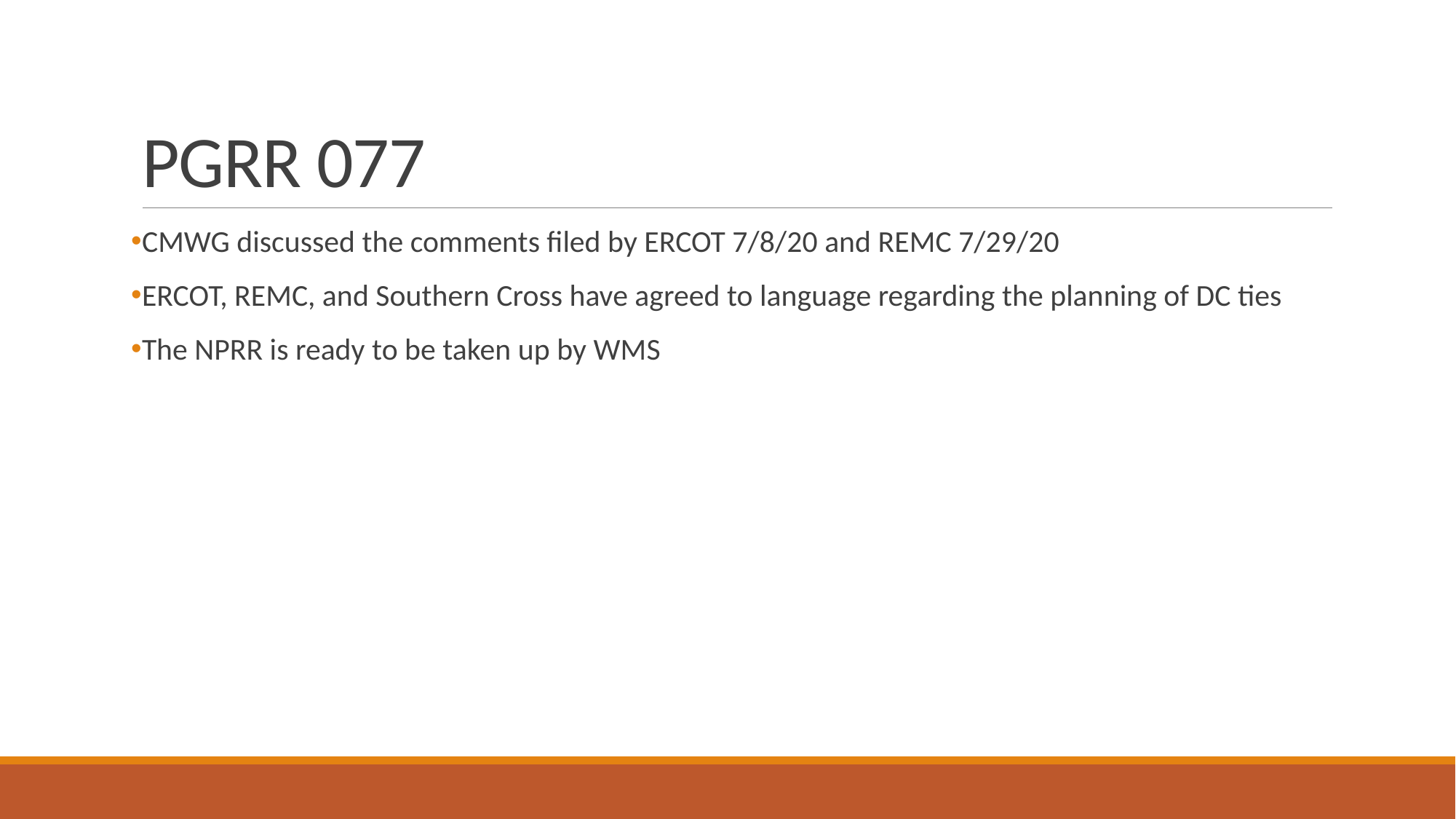

# PGRR 077
CMWG discussed the comments filed by ERCOT 7/8/20 and REMC 7/29/20
ERCOT, REMC, and Southern Cross have agreed to language regarding the planning of DC ties
The NPRR is ready to be taken up by WMS